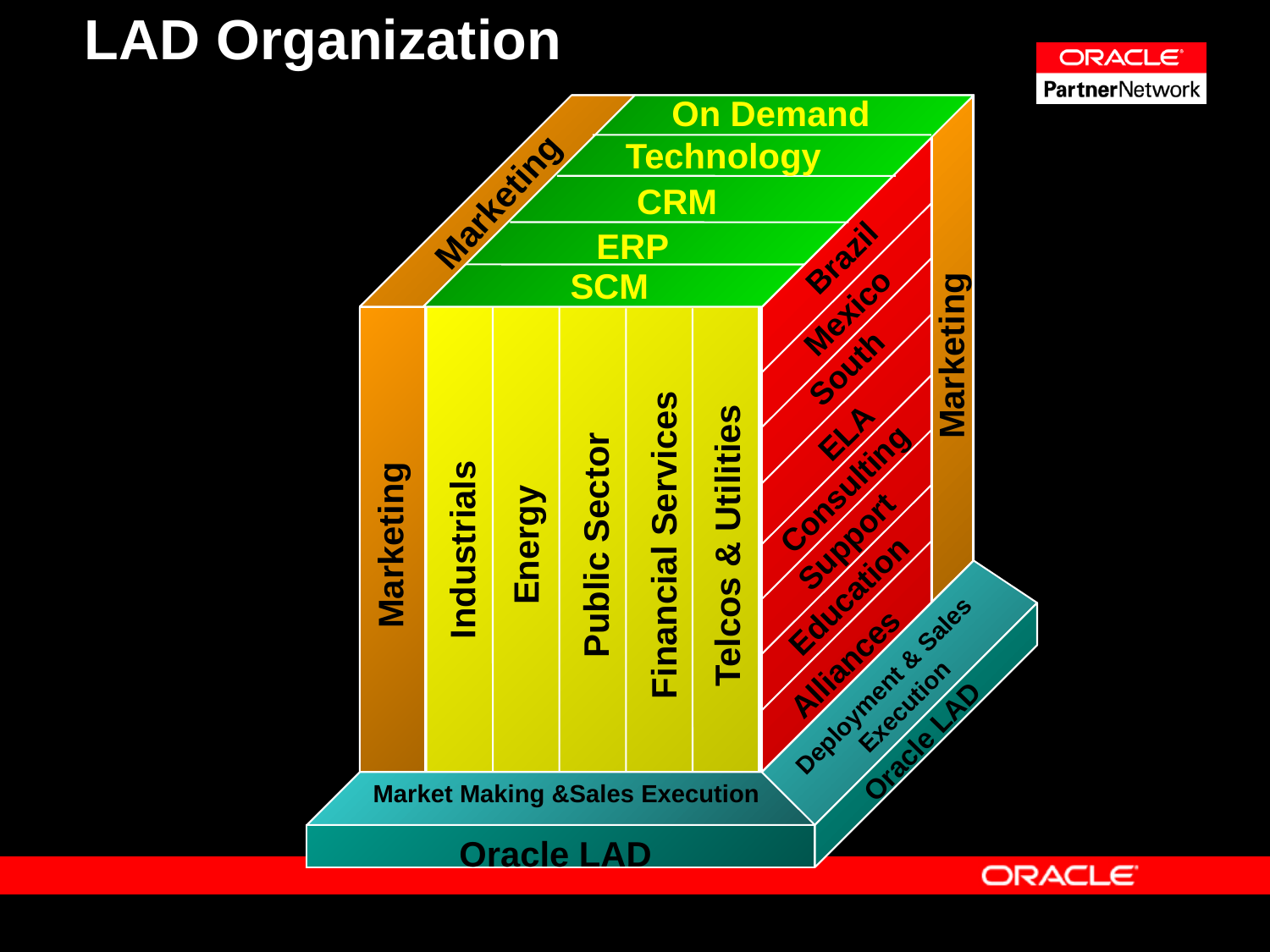

# LAD Organization
On Demand

Technology

CRM
Marketing

ERP

Brazil
SCM

Mexico

Marketing
South

ELA

Consulting

Support
Financial Services
Marketing
Energy
Public Sector
Telcos & Utilities
Industrials

Education

Alliances
Deployment & Sales Execution
Oracle LAD

Market Making &Sales Execution

Oracle LAD